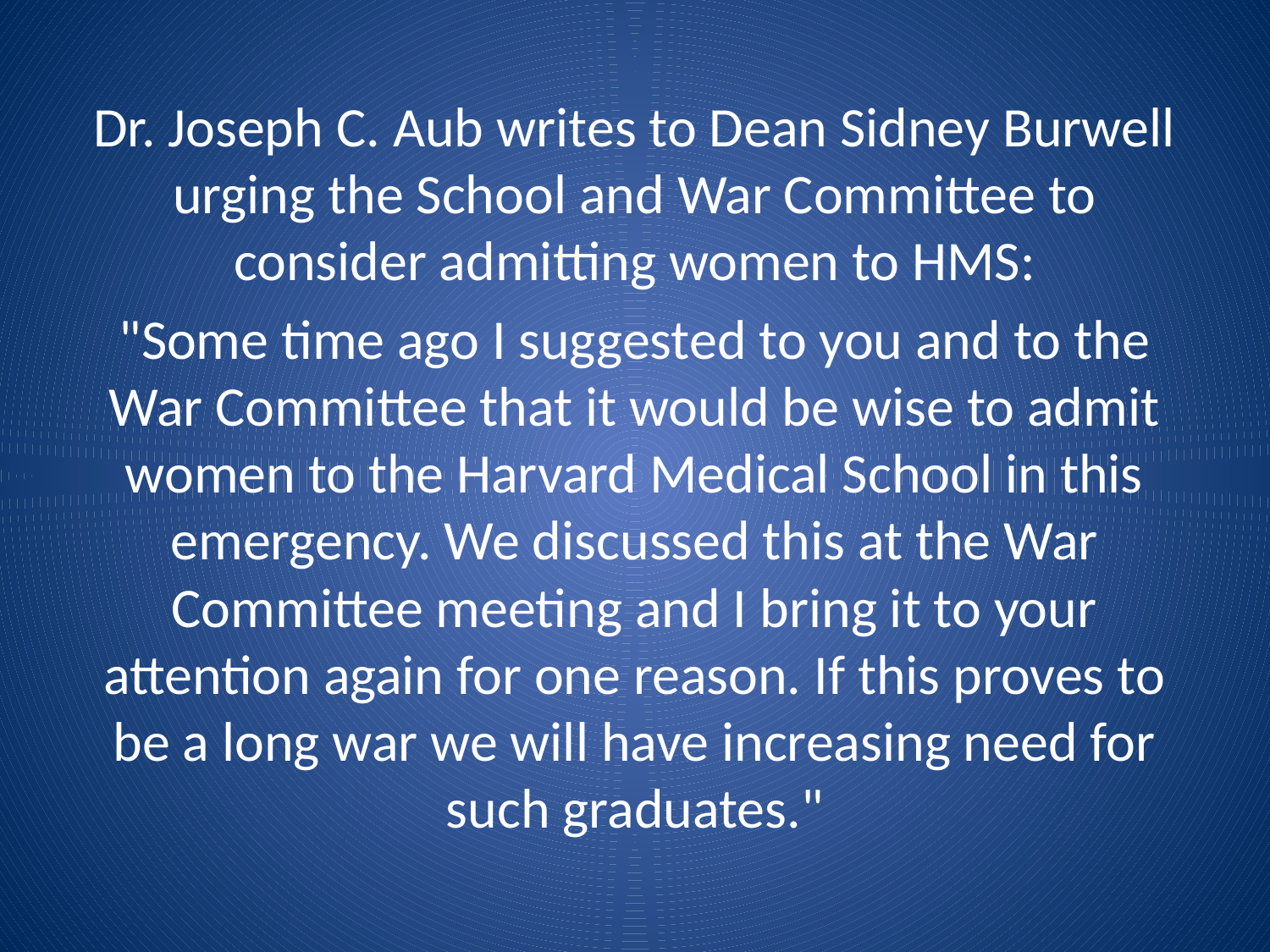

#
Dr. Joseph C. Aub writes to Dean Sidney Burwell urging the School and War Committee to consider admitting women to HMS:
"Some time ago I suggested to you and to the War Committee that it would be wise to admit women to the Harvard Medical School in this emergency. We discussed this at the War Committee meeting and I bring it to your attention again for one reason. If this proves to be a long war we will have increasing need for such graduates."